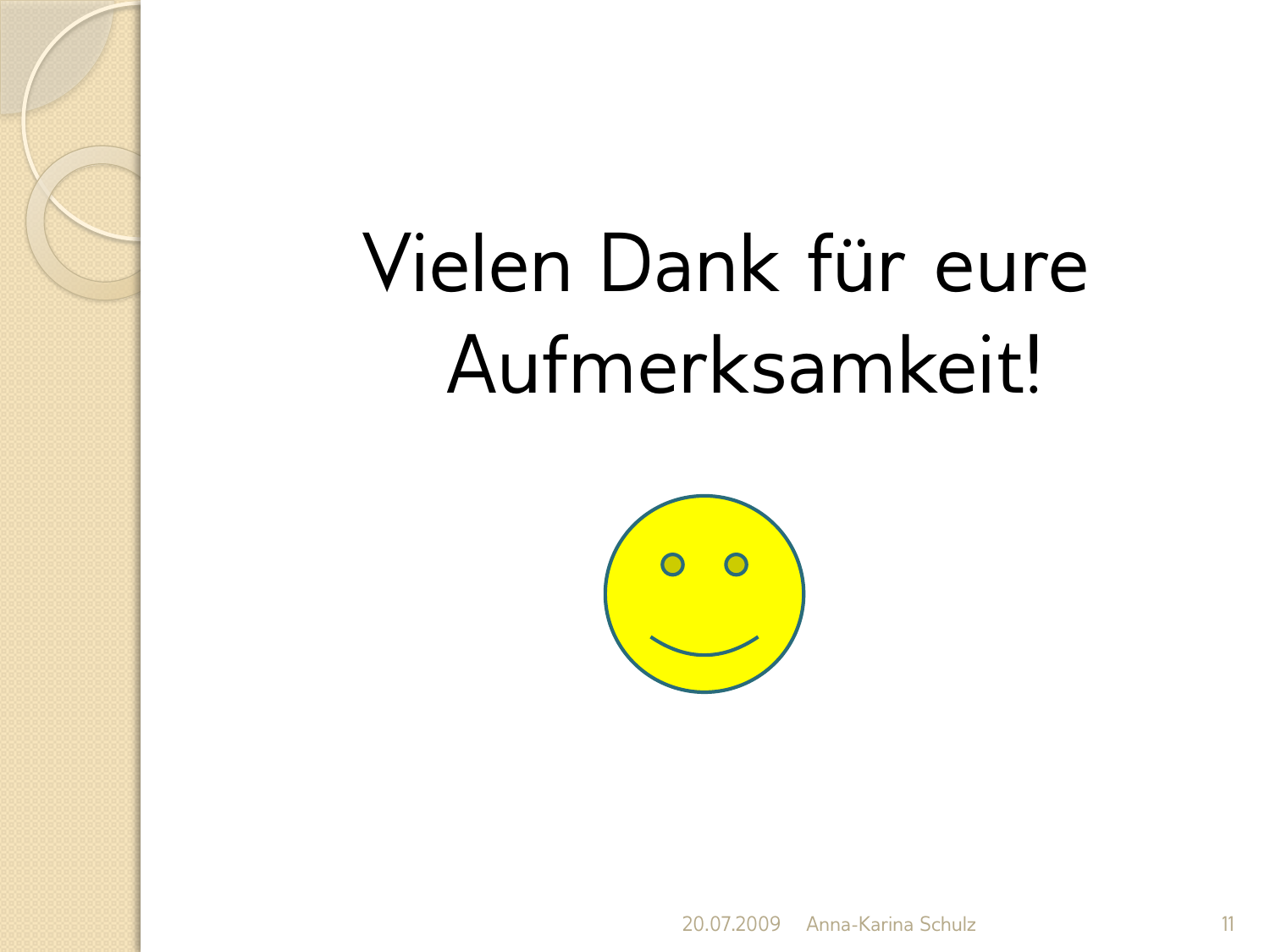

#
Vielen Dank für eure Aufmerksamkeit!

20.07.2009
Anna-Karina Schulz
11